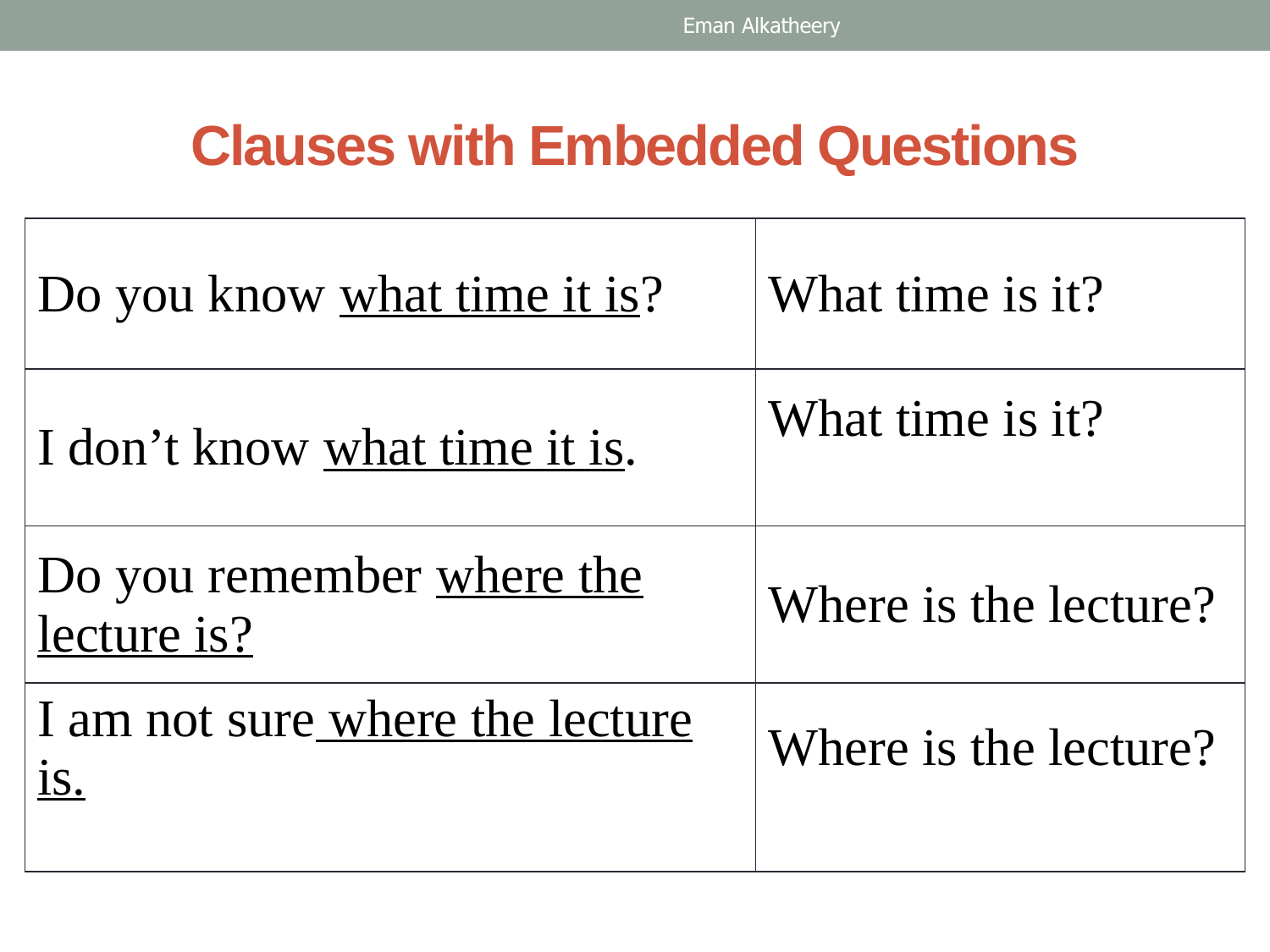

Eman Alkatheery
# Clauses with Embedded Questions
| Do you know what time it is? | What time is it? |
| --- | --- |
| I don’t know what time it is. | What time is it? |
| Do you remember where the lecture is? | Where is the lecture? |
| I am not sure where the lecture is. | Where is the lecture? |